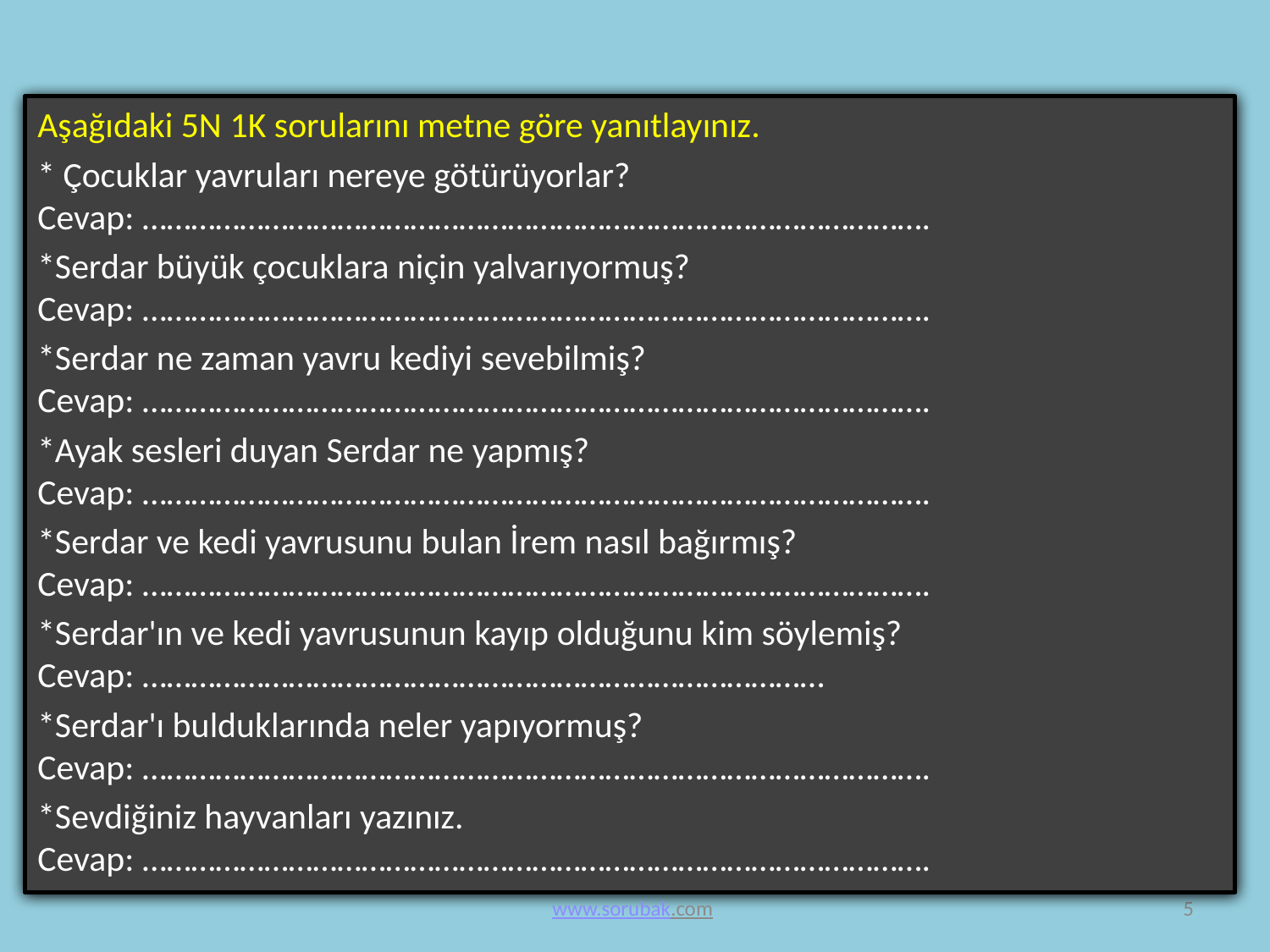

Aşağıdaki 5N 1K sorularını metne göre yanıtlayınız.
* Çocuklar yavruları nereye götürüyorlar?
Cevap: …………………………………………………………………………………….
*Serdar büyük çocuklara niçin yalvarıyormuş?
Cevap: …………………………………………………………………………………….
*Serdar ne zaman yavru kediyi sevebilmiş?
Cevap: …………………………………………………………………………………….
*Ayak sesleri duyan Serdar ne yapmış?
Cevap: …………………………………………………………………………………….
*Serdar ve kedi yavrusunu bulan İrem nasıl bağırmış?
Cevap: …………………………………………………………………………………….
*Serdar'ın ve kedi yavrusunun kayıp olduğunu kim söylemiş?
Cevap: …………………………………………………………………………
*Serdar'ı bulduklarında neler yapıyormuş?
Cevap: …………………………………………………………………………………….
*Sevdiğiniz hayvanları yazınız.
Cevap: …………………………………………………………………………………….
www.sorubak.com
5